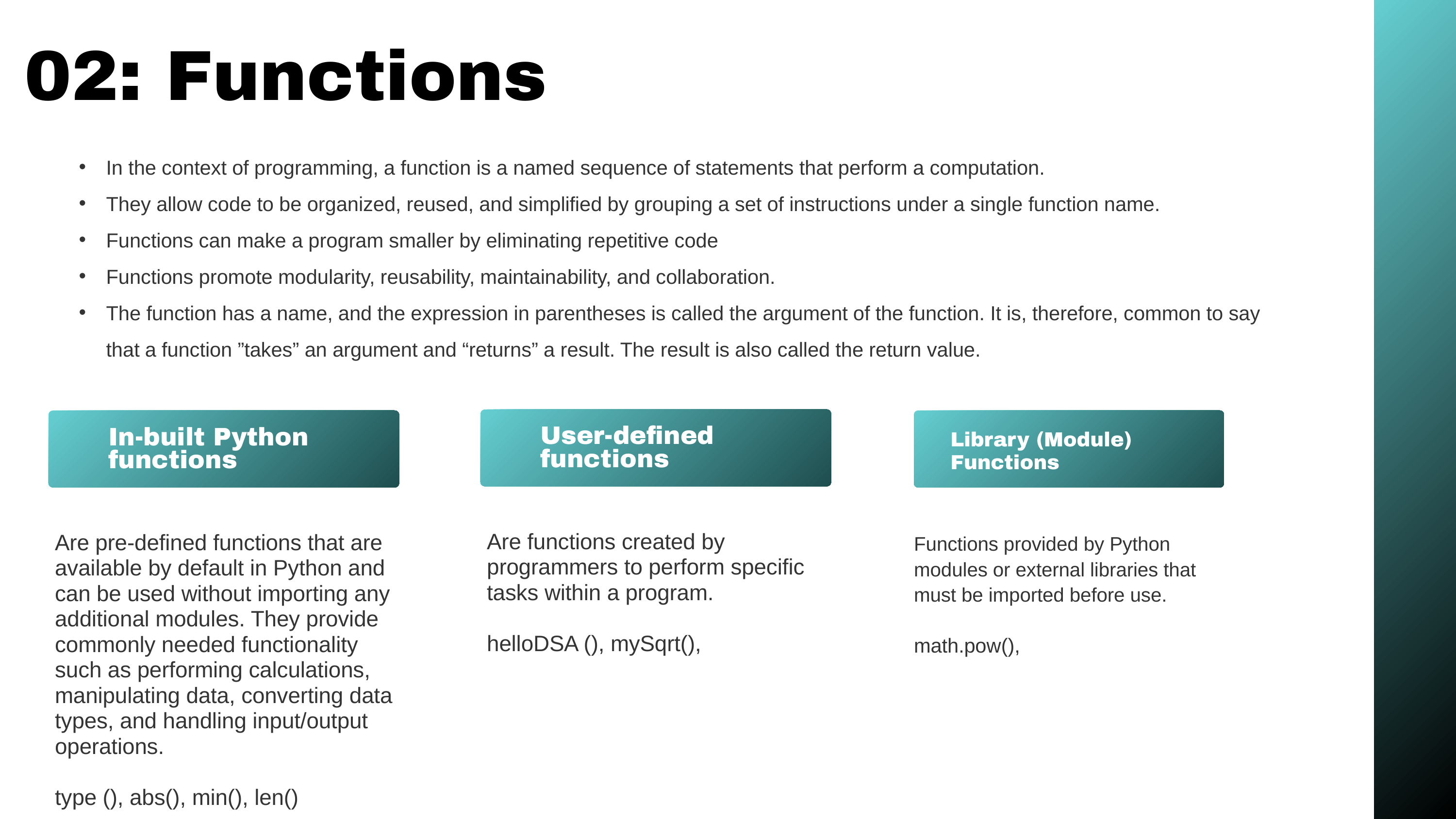

02: Functions
In the context of programming, a function is a named sequence of statements that perform a computation.
They allow code to be organized, reused, and simplified by grouping a set of instructions under a single function name.
Functions can make a program smaller by eliminating repetitive code
Functions promote modularity, reusability, maintainability, and collaboration.
The function has a name, and the expression in parentheses is called the argument of the function. It is, therefore, common to say that a function ”takes” an argument and “returns” a result. The result is also called the return value.

User-defined functions
Library (Module) Functions
In-built Python functions
Are functions created by programmers to perform specific tasks within a program.

helloDSA (), mySqrt(),
Are pre-defined functions that are available by default in Python and can be used without importing any additional modules. They provide commonly needed functionality such as performing calculations, manipulating data, converting data types, and handling input/output operations.

type (), abs(), min(), len()

Functions provided by Python modules or external libraries that must be imported before use.

math.pow(),